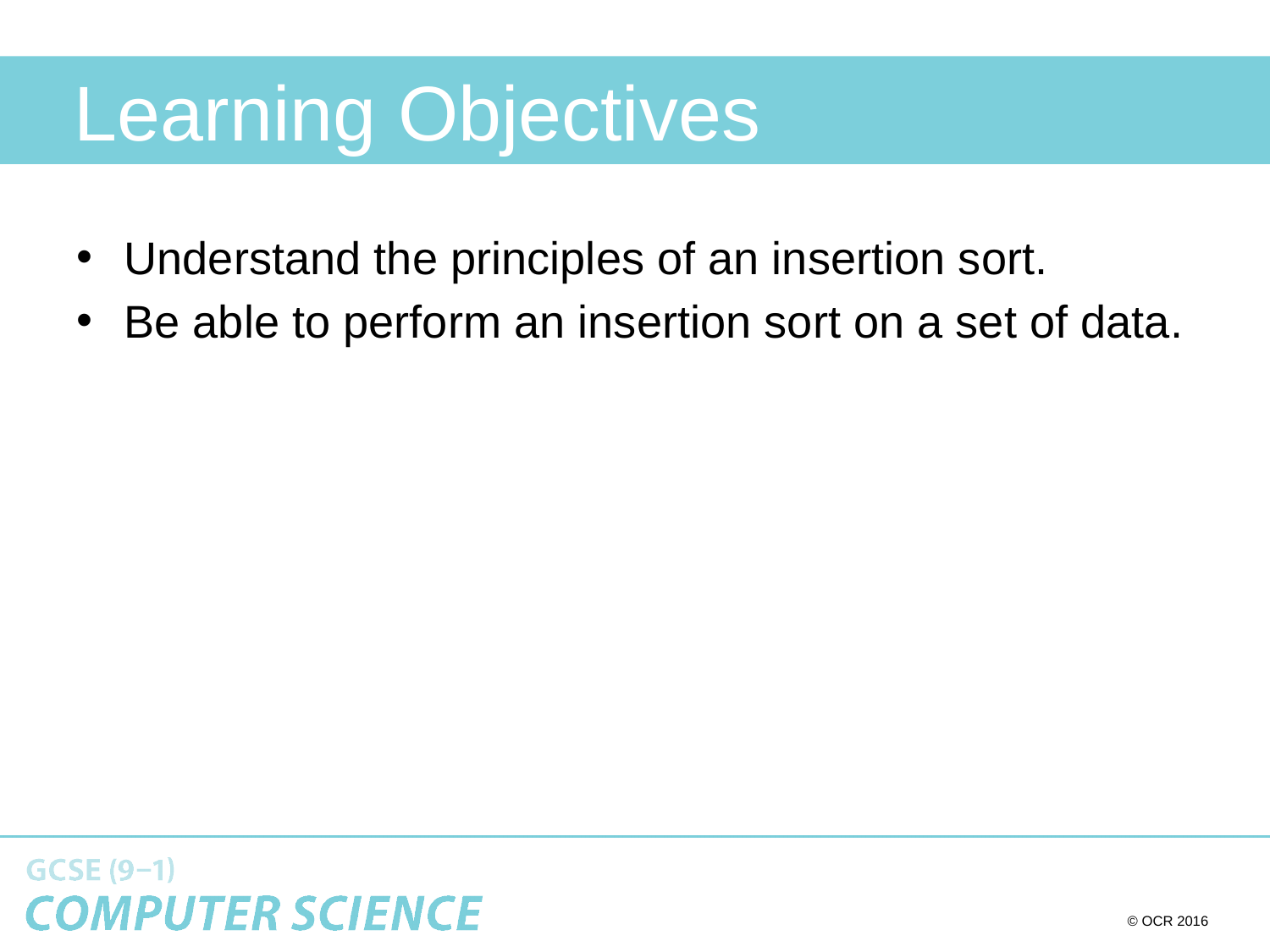

# Learning Objectives
Understand the principles of an insertion sort.
Be able to perform an insertion sort on a set of data.